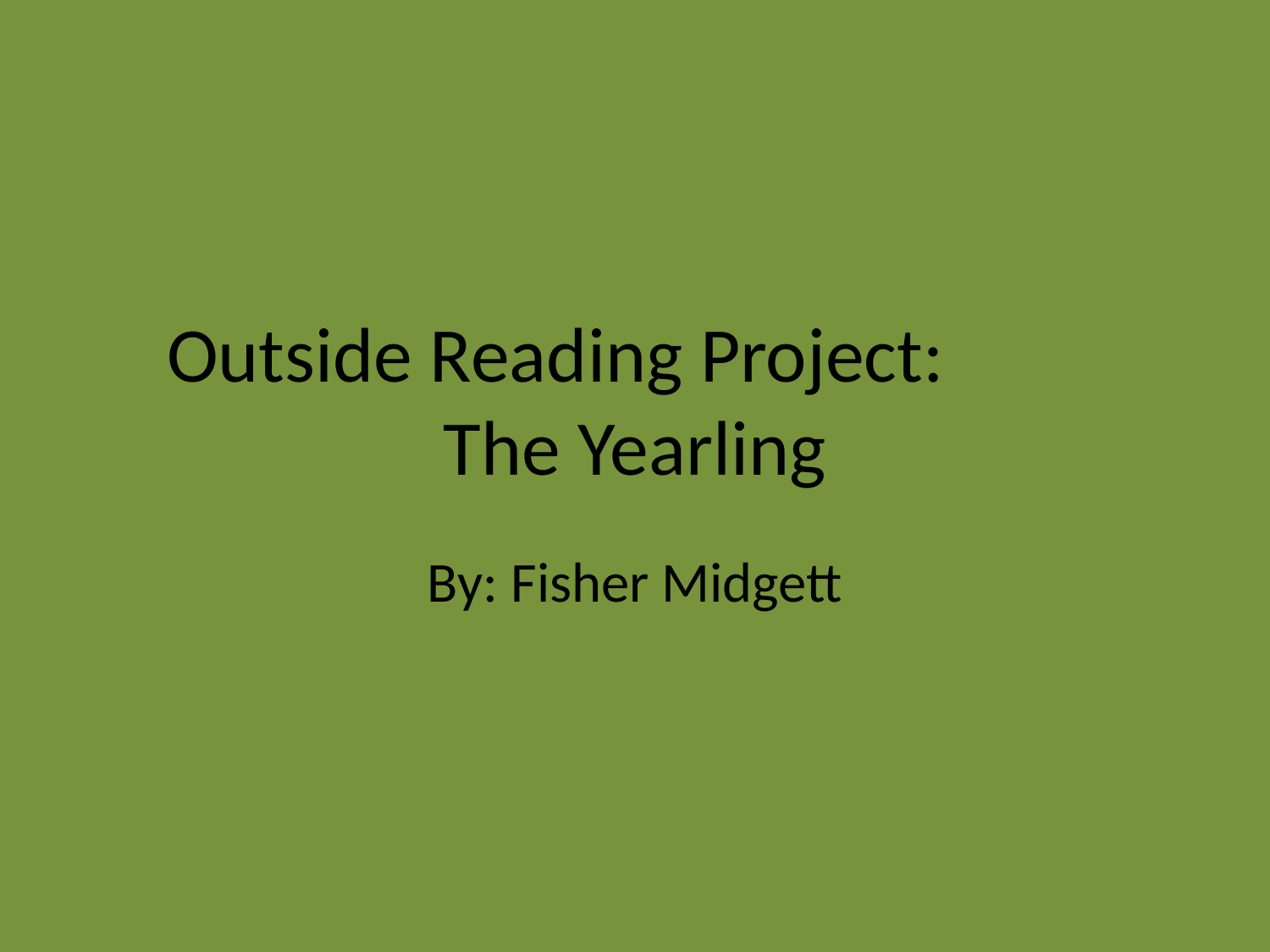

# Outside Reading Project:          The Yearling
By: Fisher Midgett